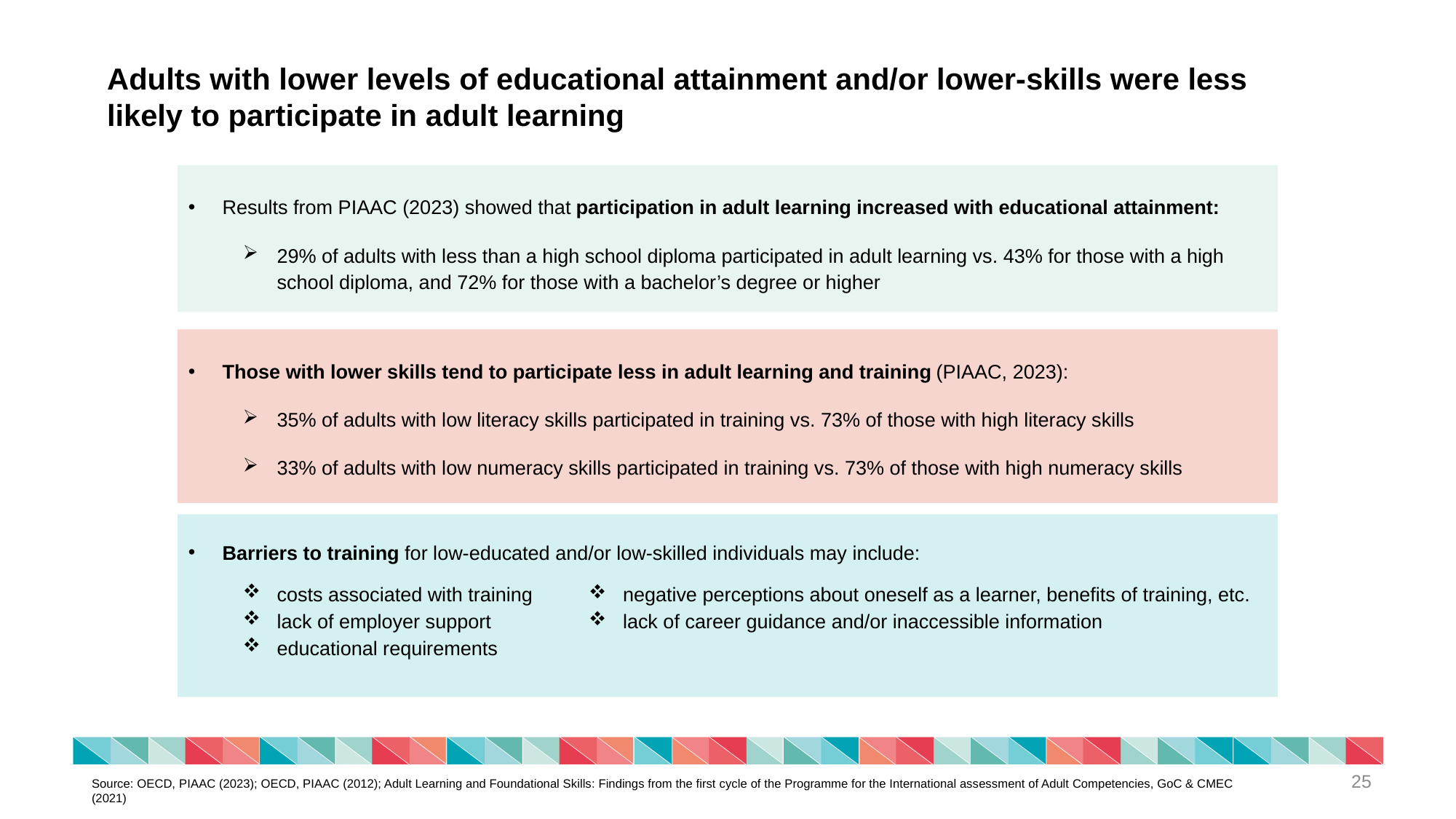

# Adults with lower levels of educational attainment and/or lower-skills were less likely to participate in adult learning

Results from PIAAC (2023) showed that participation in adult learning increased with educational attainment:
29% of adults with less than a high school diploma participated in adult learning vs. 43% for those with a high school diploma, and 72% for those with a bachelor’s degree or higher

Those with lower skills tend to participate less in adult learning and training (PIAAC, 2023):
35% of adults with low literacy skills participated in training vs. 73% of those with high literacy skills
33% of adults with low numeracy skills participated in training vs. 73% of those with high numeracy skills

Barriers to training for low-educated and/or low-skilled individuals may include:

costs associated with training
lack of employer support
educational requirements

negative perceptions about oneself as a learner, benefits of training, etc.
lack of career guidance and/or inaccessible information
25
Source: OECD, PIAAC (2023); OECD, PIAAC (2012); Adult Learning and Foundational Skills: Findings from the first cycle of the Programme for the International assessment of Adult Competencies, GoC & CMEC (2021)